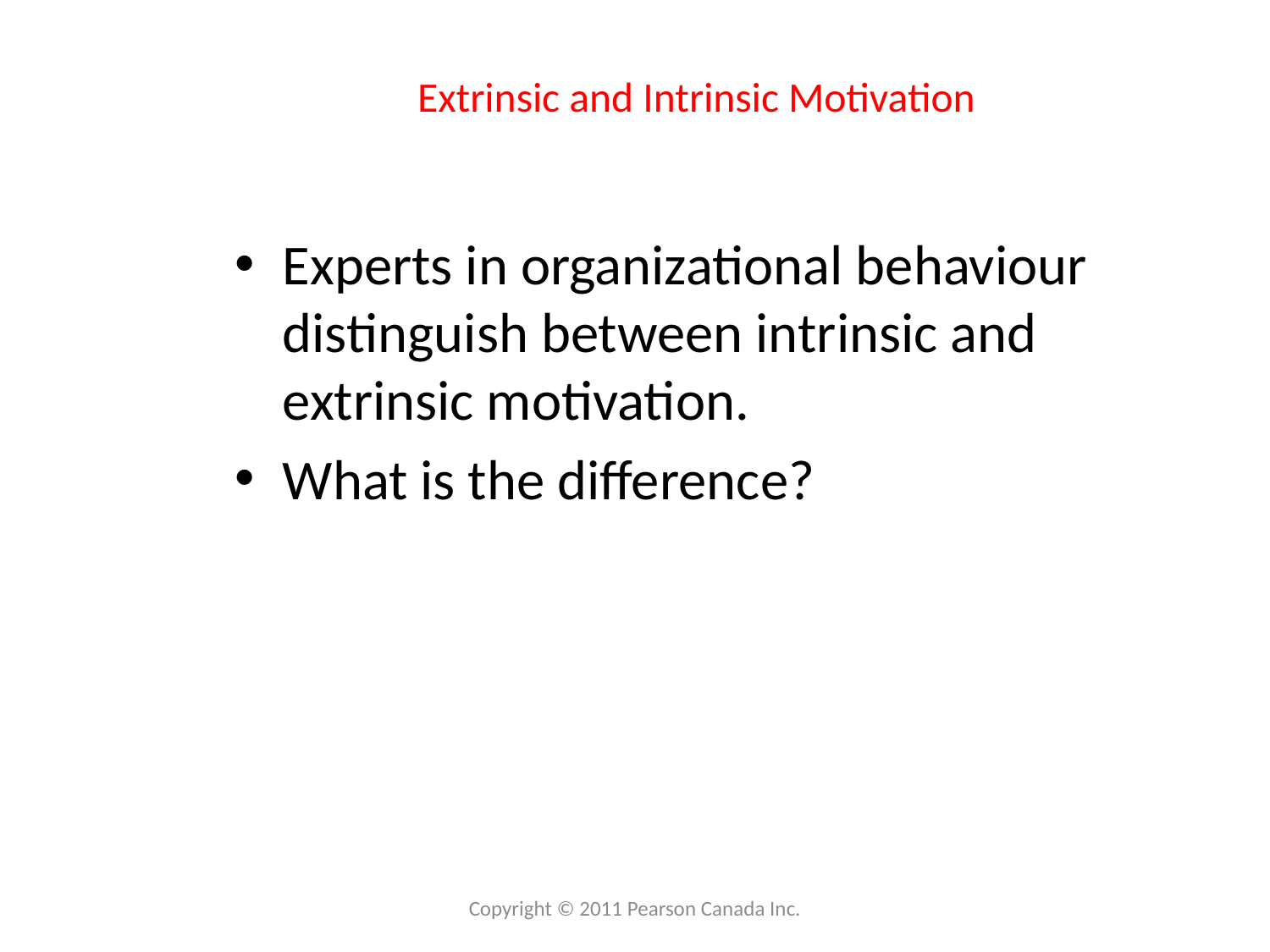

# Extrinsic and Intrinsic Motivation
Experts in organizational behaviour distinguish between intrinsic and extrinsic motivation.
What is the difference?

Copyright © 2011 Pearson Canada Inc.